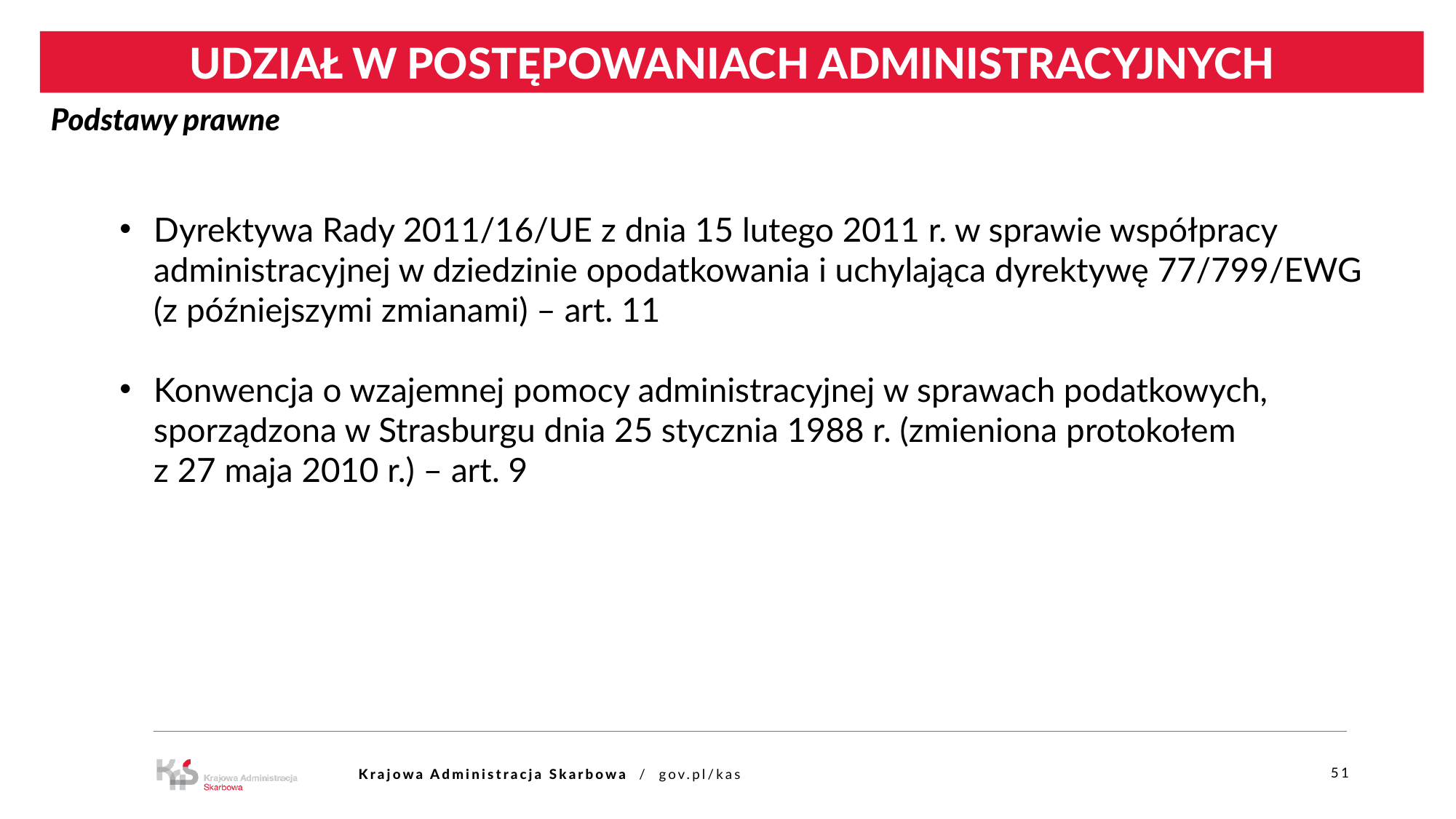

UDZIAŁ W POSTĘPOWANIACH ADMINISTRACYJNYCH
Podstawy prawne
Dyrektywa Rady 2011/16/UE z dnia 15 lutego 2011 r. w sprawie współpracy administracyjnej w dziedzinie opodatkowania i uchylająca dyrektywę 77/799/EWG (z późniejszymi zmianami) – art. 11

Konwencja o wzajemnej pomocy administracyjnej w sprawach podatkowych, sporządzona w Strasburgu dnia 25 stycznia 1988 r. (zmieniona protokołem
z 27 maja 2010 r.) – art. 9